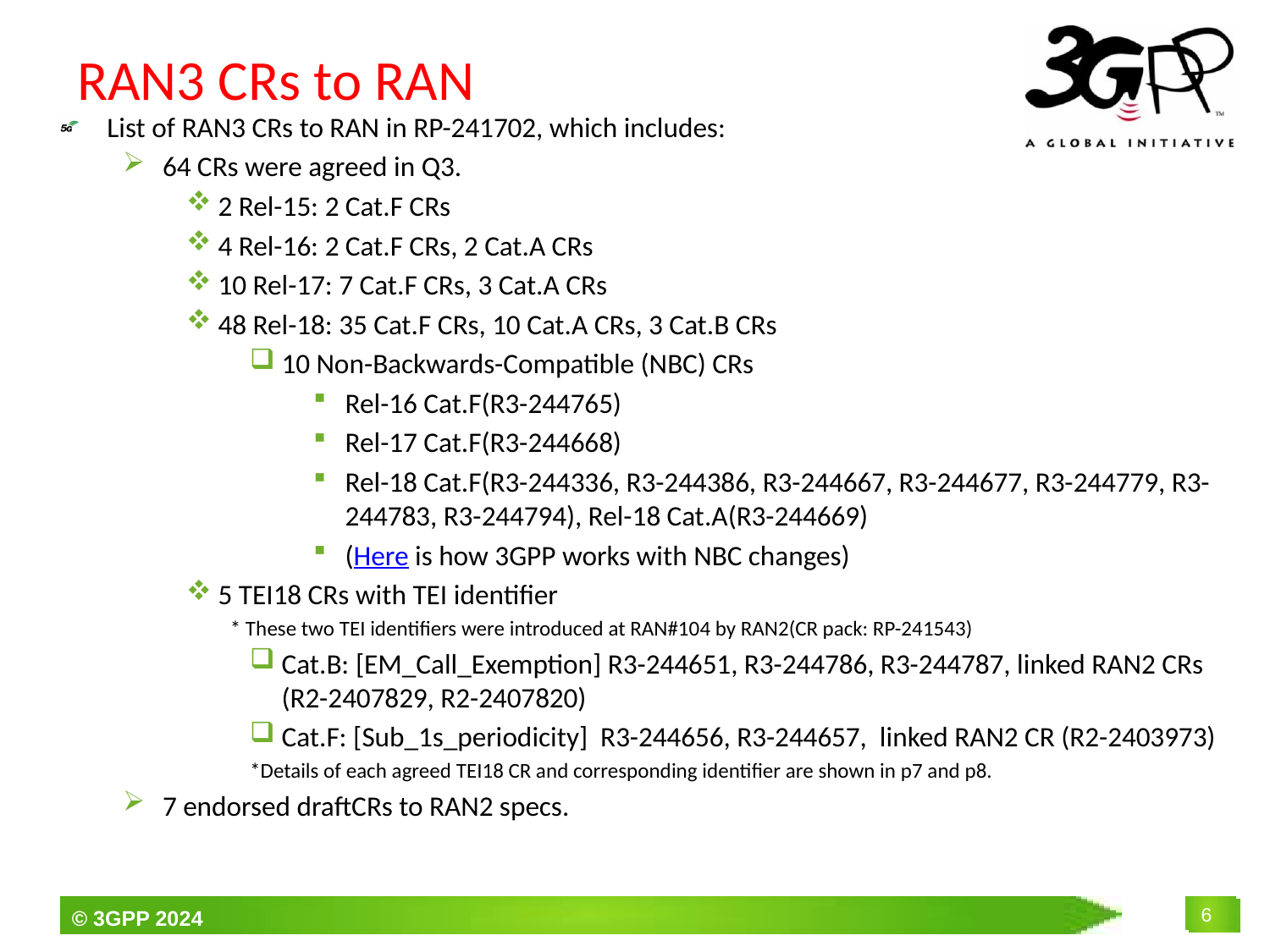

# RAN3 CRs to RAN
List of RAN3 CRs to RAN in RP-241702, which includes:
64 CRs were agreed in Q3.
2 Rel-15: 2 Cat.F CRs
4 Rel-16: 2 Cat.F CRs, 2 Cat.A CRs
10 Rel-17: 7 Cat.F CRs, 3 Cat.A CRs
48 Rel-18: 35 Cat.F CRs, 10 Cat.A CRs, 3 Cat.B CRs
10 Non-Backwards-Compatible (NBC) CRs
Rel-16 Cat.F(R3-244765)
Rel-17 Cat.F(R3-244668)
Rel-18 Cat.F(R3-244336, R3-244386, R3-244667, R3-244677, R3-244779, R3-244783, R3-244794), Rel-18 Cat.A(R3-244669)
(Here is how 3GPP works with NBC changes)
5 TEI18 CRs with TEI identifier
         * These two TEI identifiers were introduced at RAN#104 by RAN2(CR pack: RP-241543)
Cat.B: [EM_Call_Exemption] R3-244651, R3-244786, R3-244787, linked RAN2 CRs (R2-2407829, R2-2407820)
Cat.F: [Sub_1s_periodicity]  R3-244656, R3-244657,  linked RAN2 CR (R2-2403973)
*Details of each agreed TEI18 CR and corresponding identifier are shown in p7 and p8.
7 endorsed draftCRs to RAN2 specs.